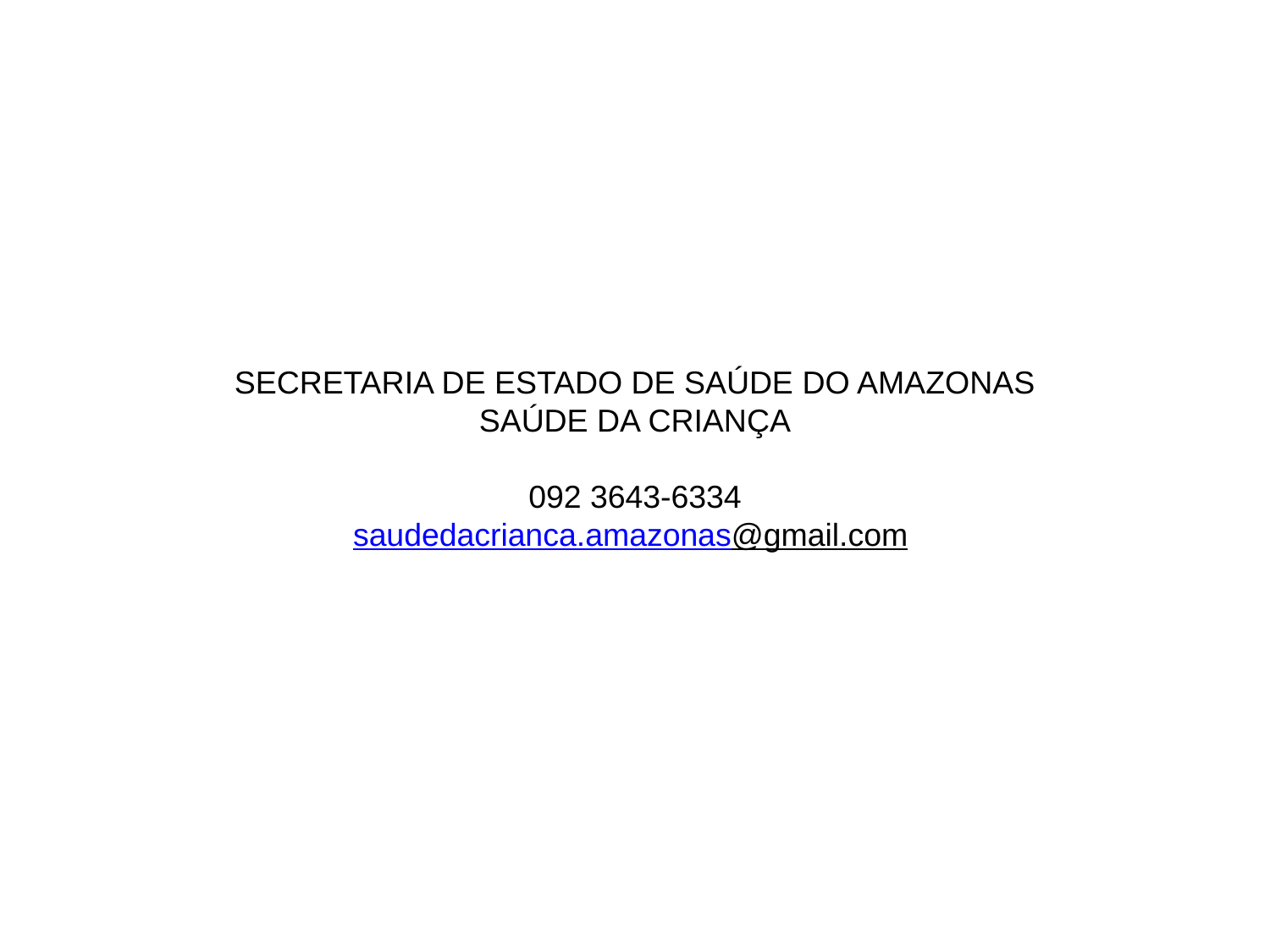

SECRETARIA DE ESTADO DE SAÚDE DO AMAZONAS
SAÚDE DA CRIANÇA

092 3643-6334
saudedacrianca.amazonas@gmail.com